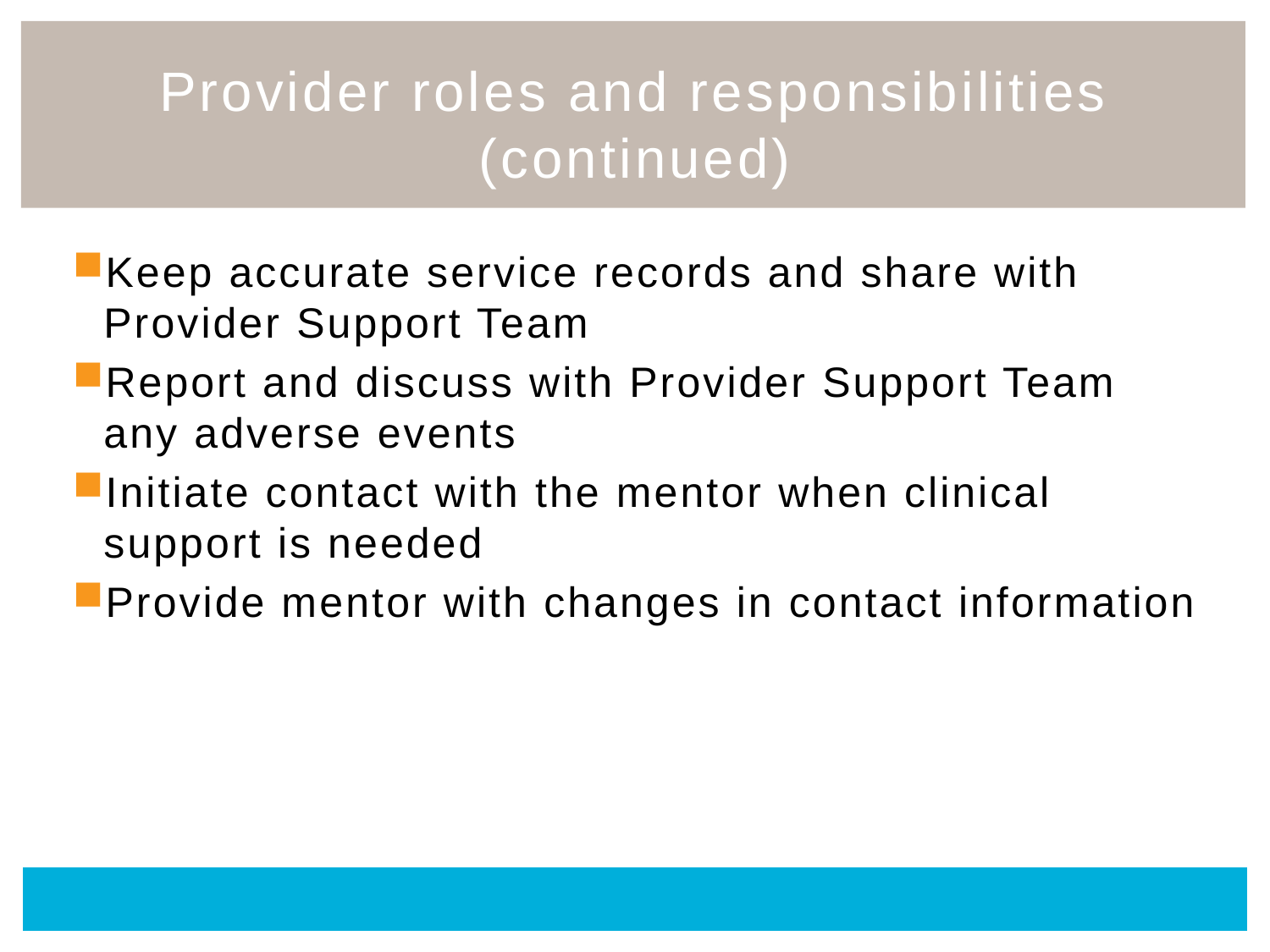

# Provider roles and responsibilities (continued)
Keep accurate service records and share with Provider Support Team
Report and discuss with Provider Support Team any adverse events
Initiate contact with the mentor when clinical support is needed
Provide mentor with changes in contact information